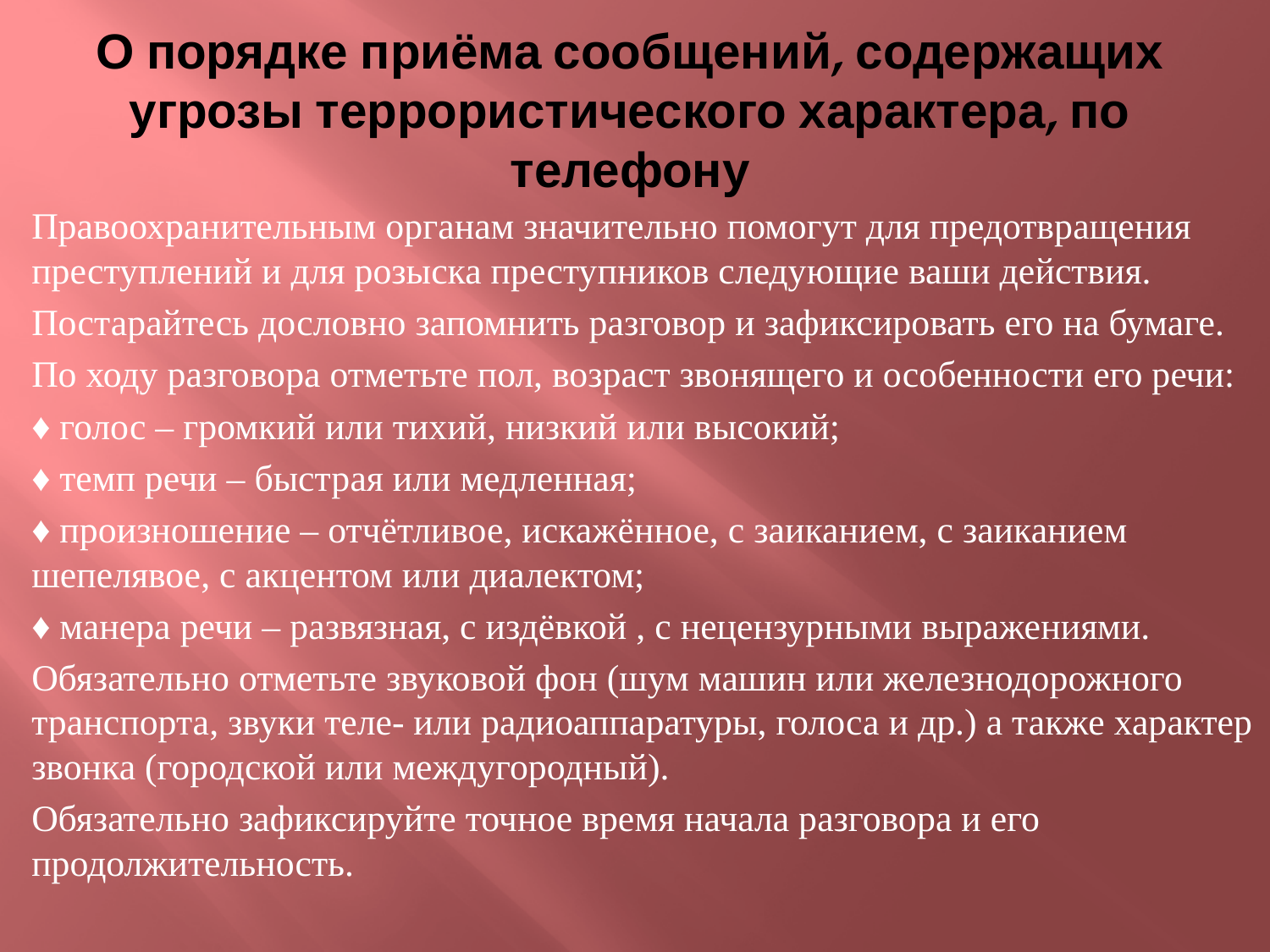

# О порядке приёма сообщений, содержащих угрозы террористического характера, по телефону
Правоохранительным органам значительно помогут для предотвращения преступлений и для розыска преступников следующие ваши действия.
Постарайтесь дословно запомнить разговор и зафиксировать его на бумаге.
По ходу разговора отметьте пол, возраст звонящего и особенности его речи:
♦ голос – громкий или тихий, низкий или высокий;
♦ темп речи – быстрая или медленная;
♦ произношение – отчётливое, искажённое, с заиканием, с заиканием шепелявое, с акцентом или диалектом;
♦ манера речи – развязная, с издёвкой , с нецензурными выражениями.
Обязательно отметьте звуковой фон (шум машин или железнодорожного транспорта, звуки теле- или радиоаппаратуры, голоса и др.) а также характер звонка (городской или междугородный).
Обязательно зафиксируйте точное время начала разговора и его продолжительность.